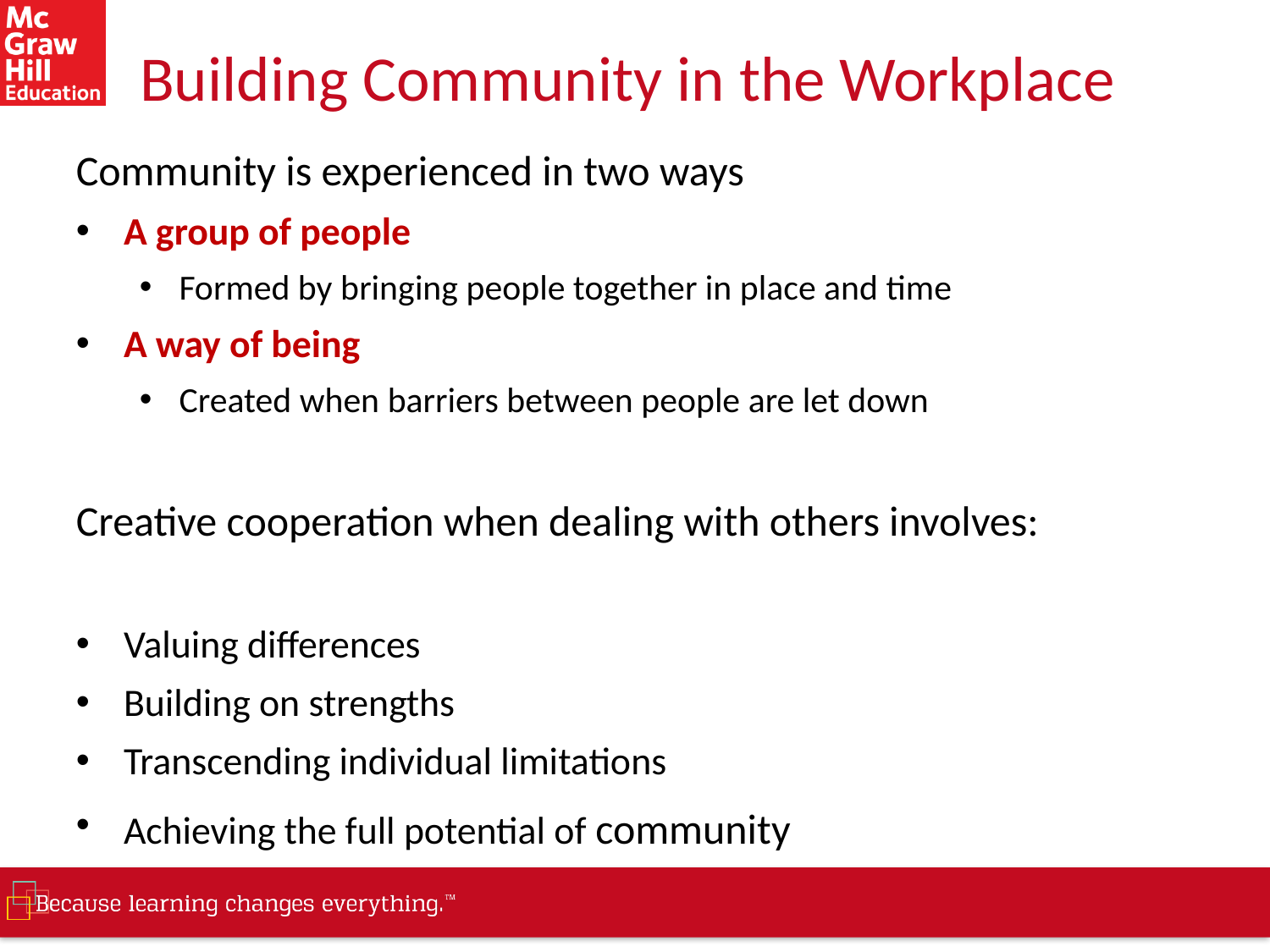

# Building Community in the Workplace
Community is experienced in two ways
A group of people
Formed by bringing people together in place and time
A way of being
Created when barriers between people are let down

Creative cooperation when dealing with others involves:

Valuing differences
Building on strengths
Transcending individual limitations
Achieving the full potential of community